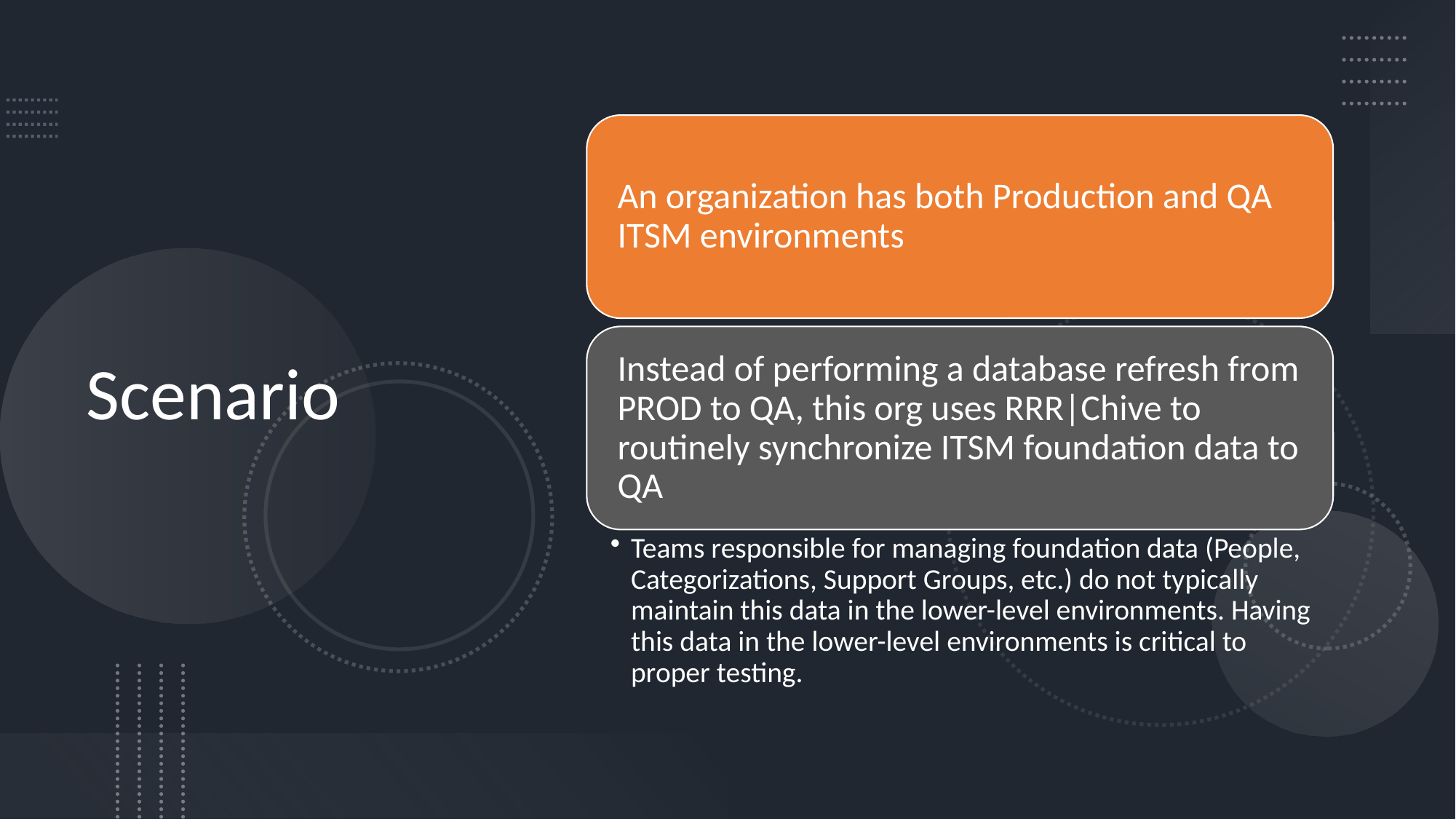

# Scenario
An organization has both Production and QA ITSM environments
Instead of performing a database refresh from PROD to QA, this org uses RRR|Chive to routinely synchronize ITSM foundation data to QA
Teams responsible for managing foundation data (People, Categorizations, Support Groups, etc.) do not typically maintain this data in the lower-level environments. Having this data in the lower-level environments is critical to proper testing.